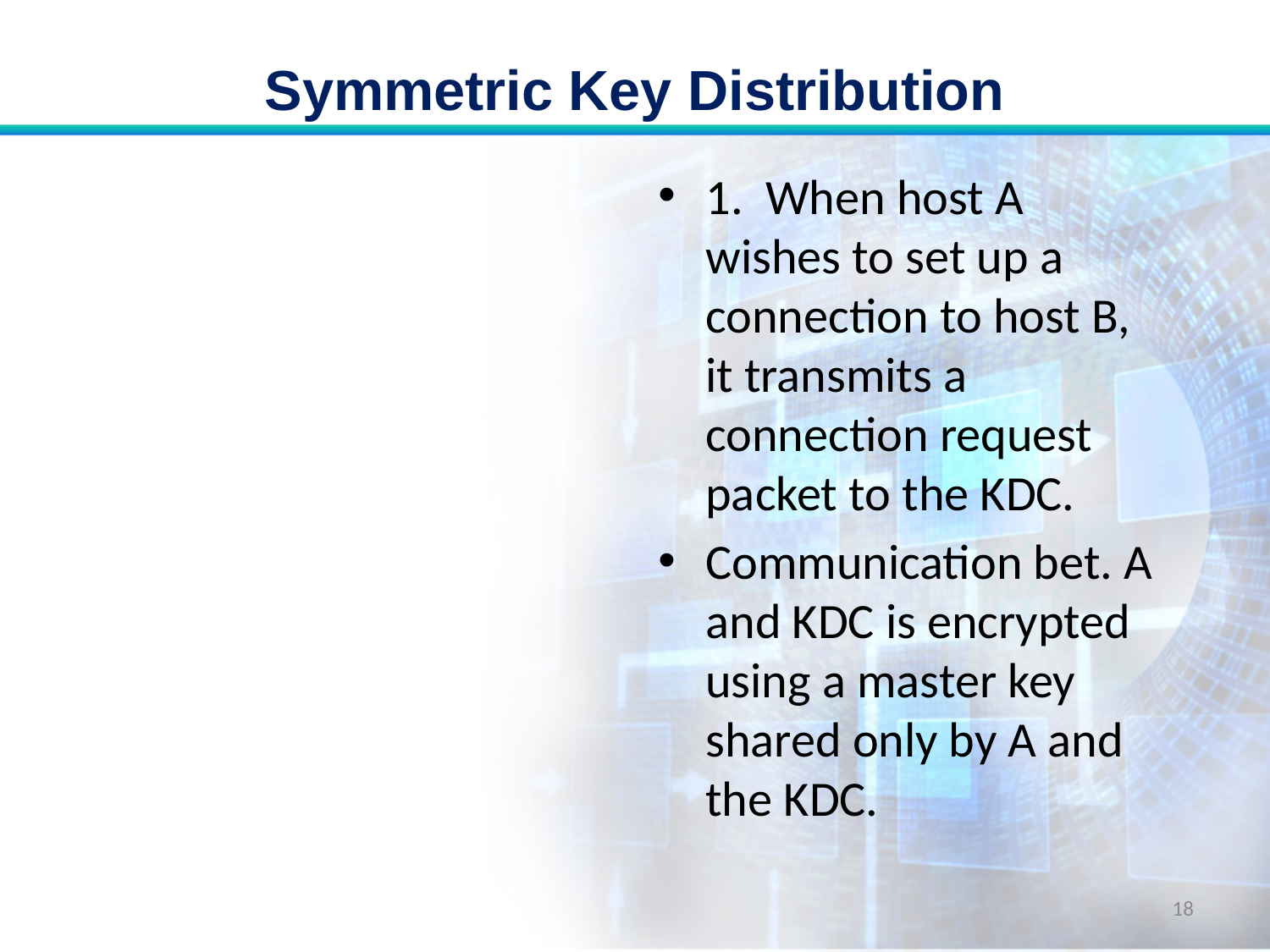

# Symmetric Key Distribution
1.  When host A wishes to set up a connection to host B, it transmits a connection request packet to the KDC.
Communication bet. A and KDC is encrypted using a master key shared only by A and the KDC.
18